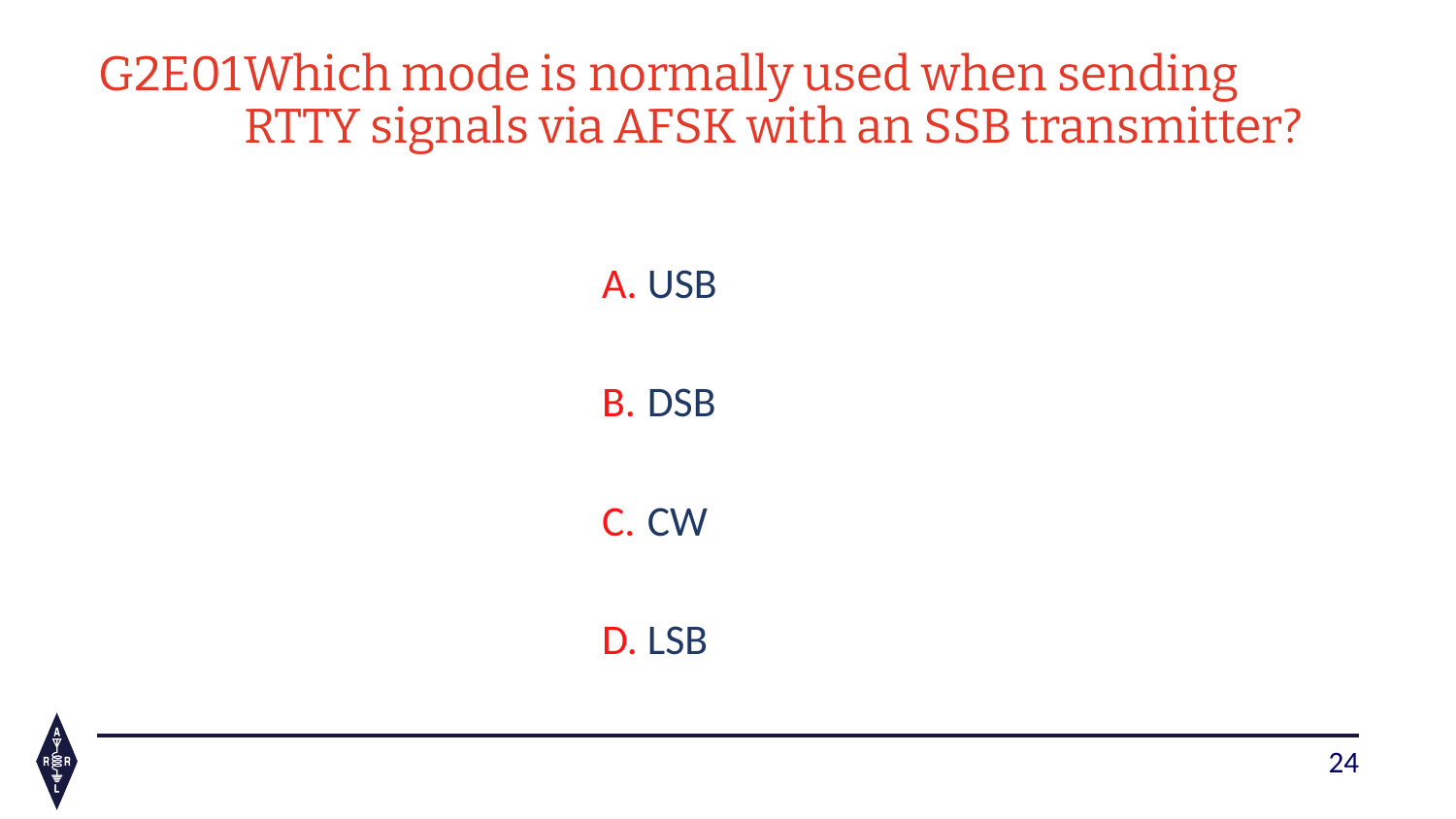

# G2E01	Which mode is normally used when sending 		RTTY signals via AFSK with an SSB transmitter?

USB

DSB

CW

LSB

24